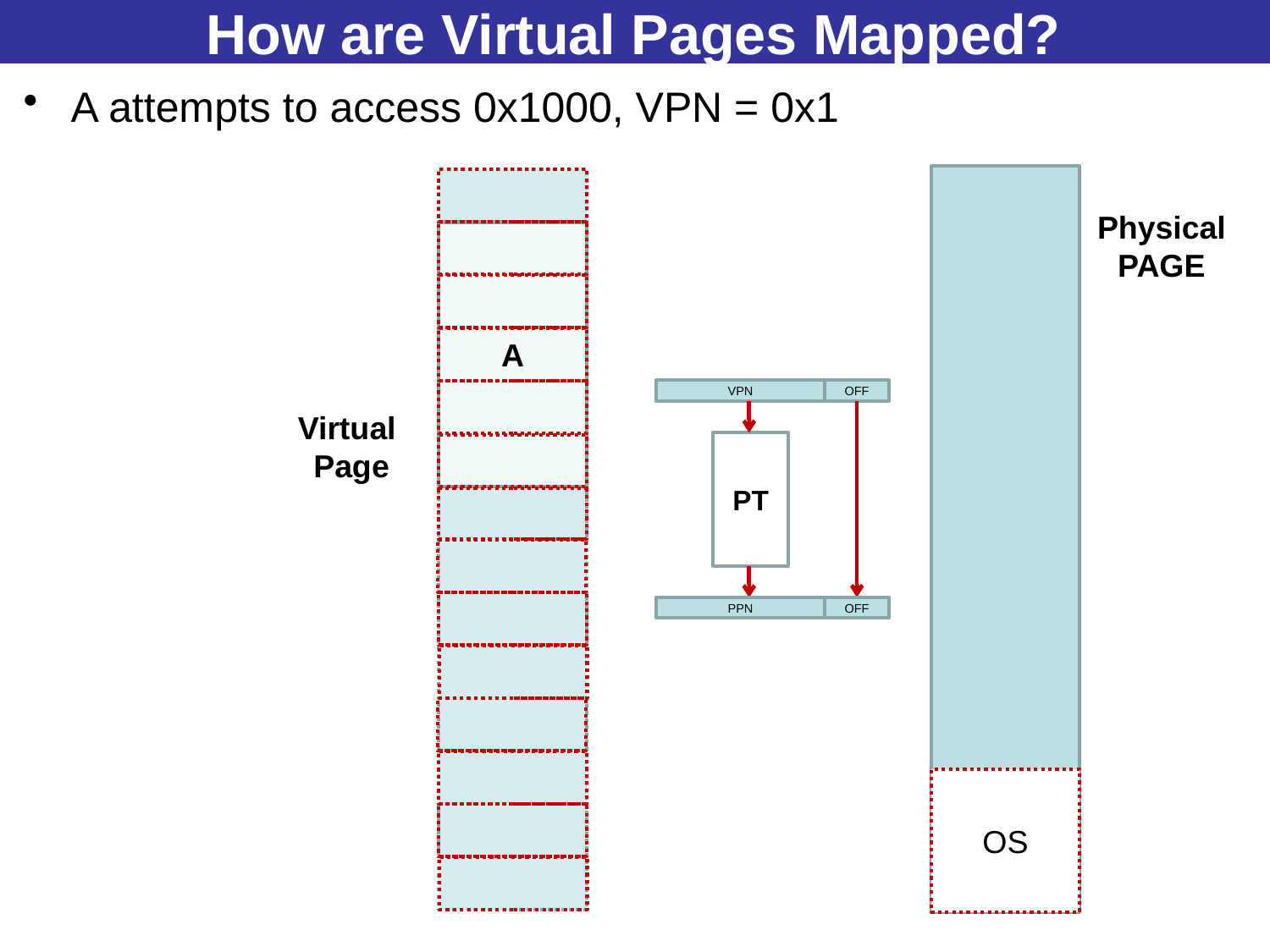

# How are Virtual Pages Mapped?
A attempts to access 0x1000, VPN = 0x1

Physical
PAGE

A

VPN
OFF
PT
PPN
OFF

Virtual
Page

OS